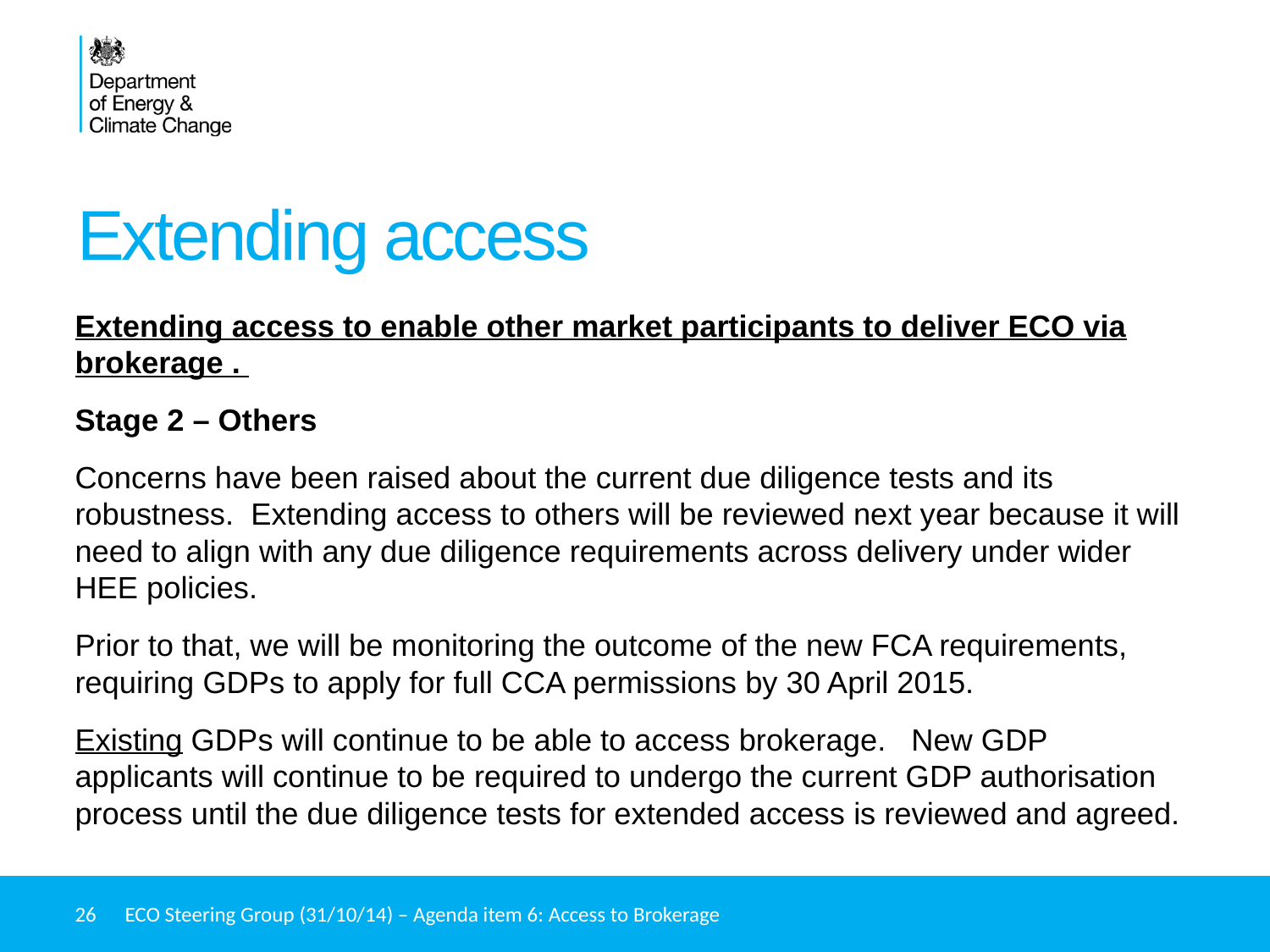

# Extending access
Extending access to enable other market participants to deliver ECO via brokerage .
Stage 2 – Others
Concerns have been raised about the current due diligence tests and its robustness.  Extending access to others will be reviewed next year because it will need to align with any due diligence requirements across delivery under wider HEE policies.
Prior to that, we will be monitoring the outcome of the new FCA requirements, requiring GDPs to apply for full CCA permissions by 30 April 2015.
Existing GDPs will continue to be able to access brokerage.   New GDP applicants will continue to be required to undergo the current GDP authorisation process until the due diligence tests for extended access is reviewed and agreed.
26
ECO Steering Group (31/10/14) – Agenda item 6: Access to Brokerage